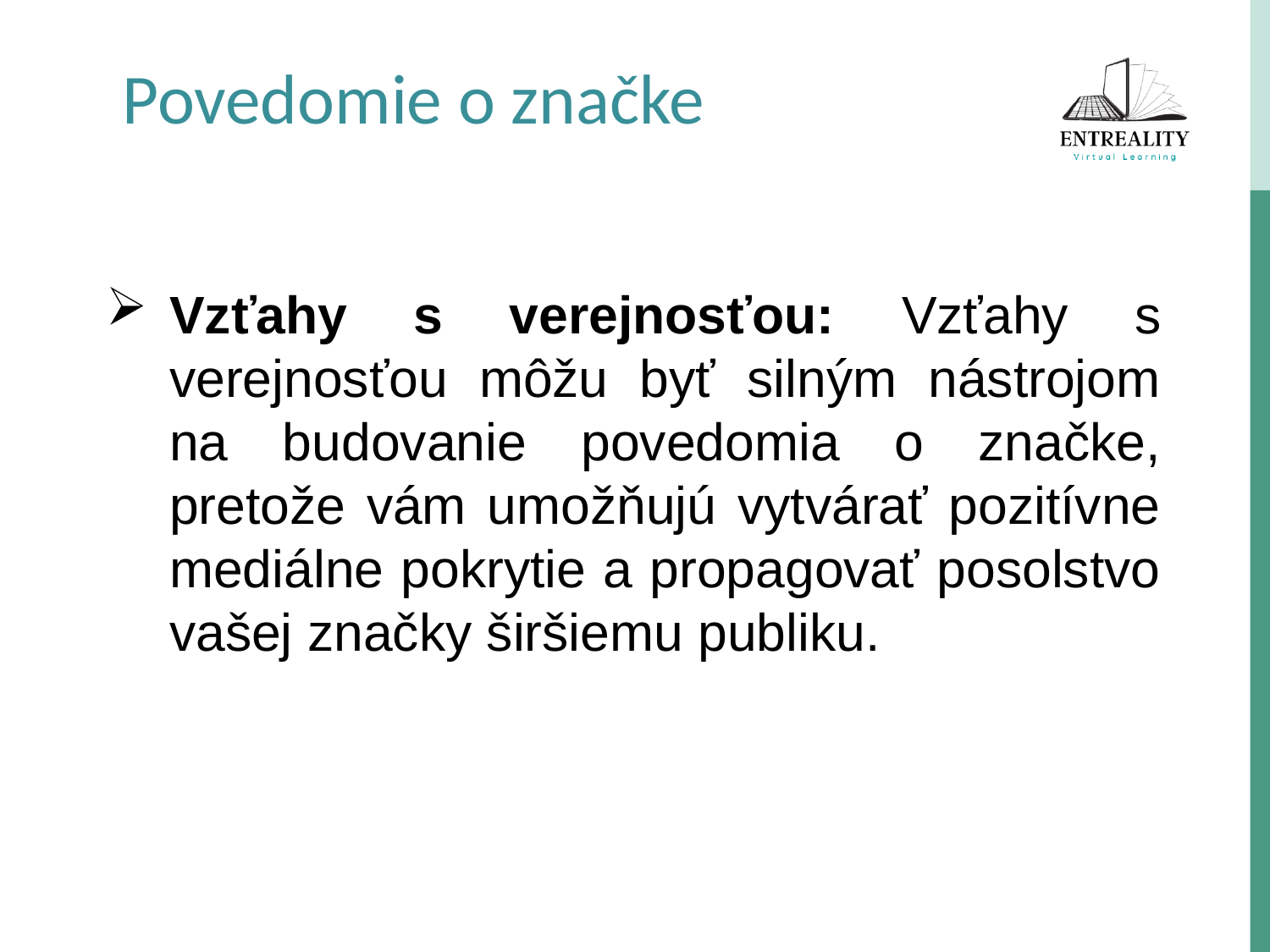

Povedomie o značke

Vzťahy s verejnosťou: Vzťahy s verejnosťou môžu byť silným nástrojom na budovanie povedomia o značke, pretože vám umožňujú vytvárať pozitívne mediálne pokrytie a propagovať posolstvo vašej značky širšiemu publiku.